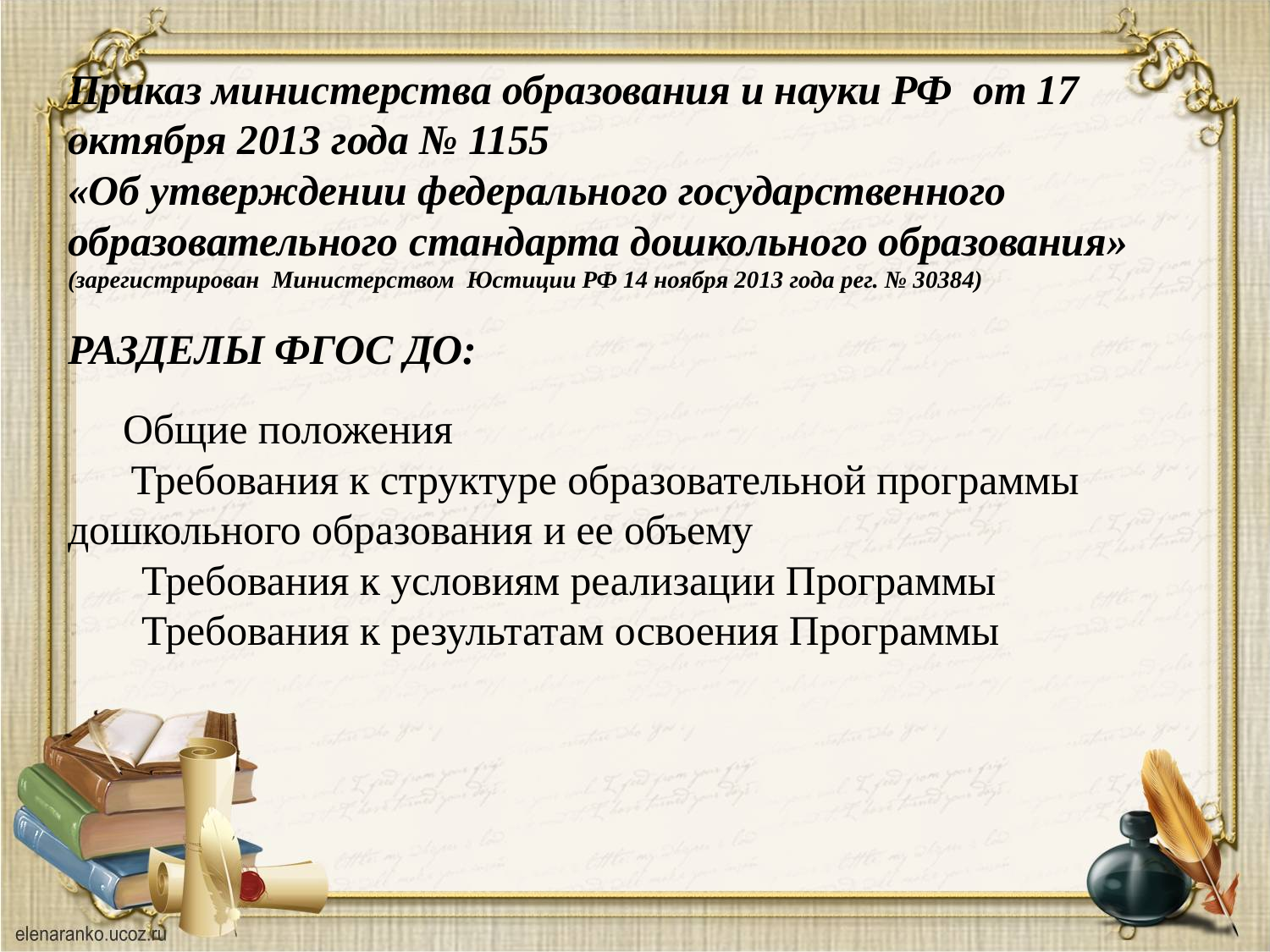

# Приказ министерства образования и науки РФ  от 17 октября 2013 года № 1155 «Об утверждении федерального государственного образовательного стандарта дошкольного образования» (зарегистрирован  Министерством  Юстиции РФ 14 ноября 2013 года рег. № 30384) РАЗДЕЛЫ ФГОС ДО: Общие положения Требования к структуре образовательной программы дошкольного образования и ее объему Требования к условиям реализации Программы Требования к результатам освоения Программы